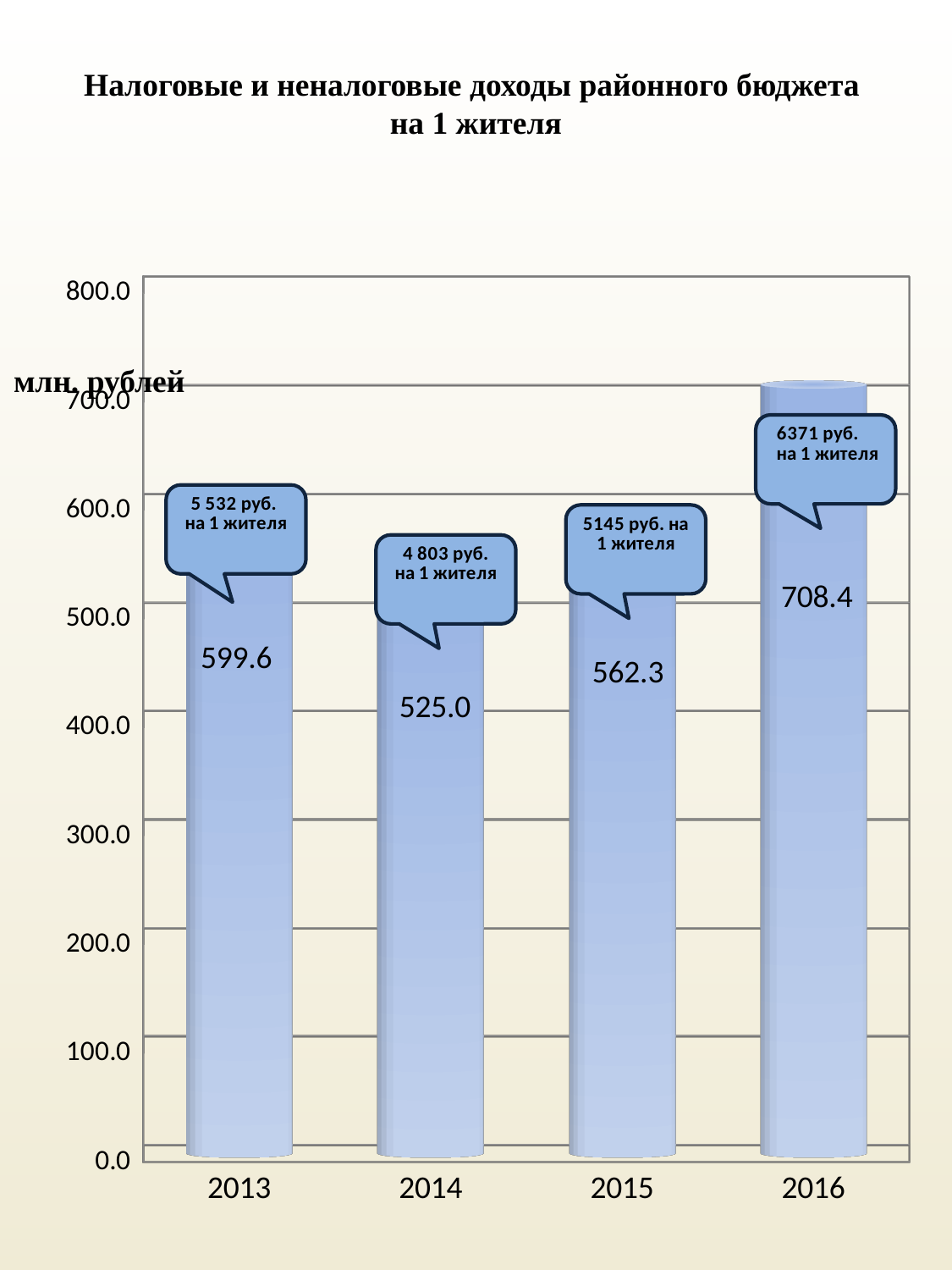

# Налоговые и неналоговые доходы районного бюджета на 1 жителя

[unsupported chart]

млн. рублей